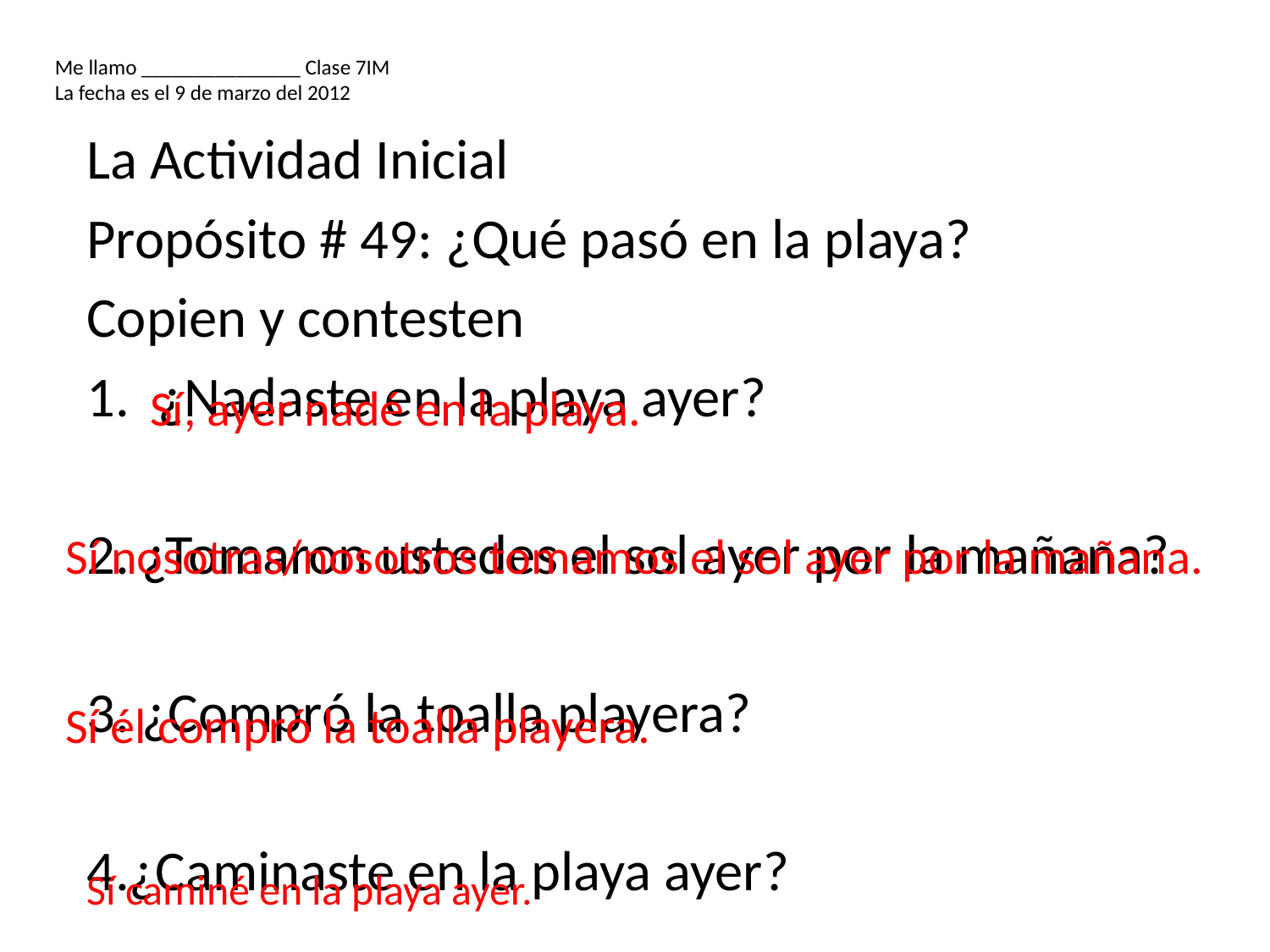

Me llamo _______________ Clase 7IM
La fecha es el 9 de marzo del 2012
La Actividad Inicial
Propósito # 49: ¿Qué pasó en la playa?
Copien y contesten
¿Nadaste en la playa ayer?

2. ¿Tomaron ustedes el sol ayer por la mañana?

3. ¿Compró la toalla playera?

4.¿Caminaste en la playa ayer?

Sí, ayer nadé en la playa.
 Sí nosotras/nosotros tomamos el sol ayer por la mañana.
Sí él compró la toalla playera.
Sí caminé en la playa ayer.